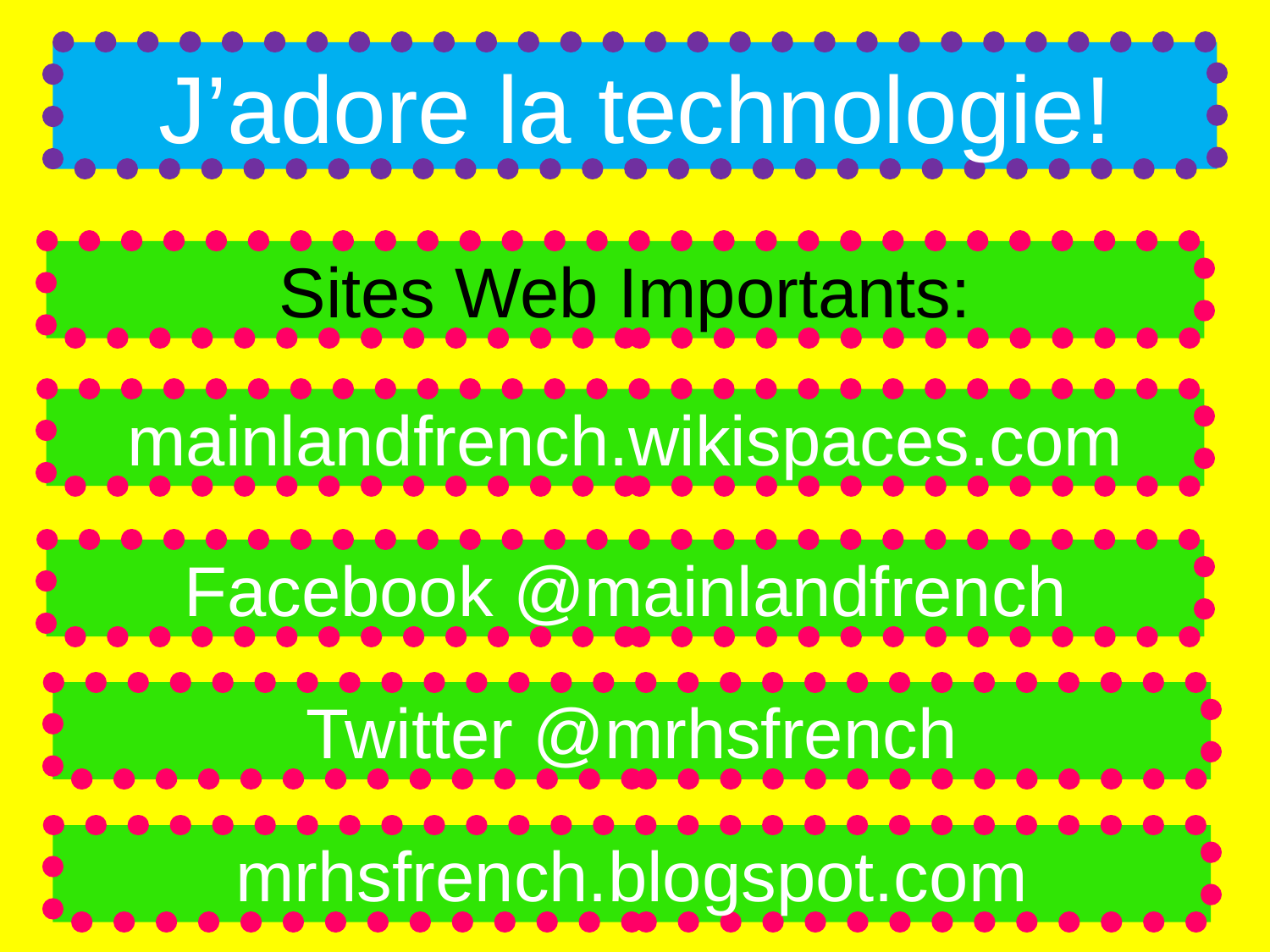

J’adore la technologie!
Sites Web Importants:
mainlandfrench.wikispaces.com
Facebook @mainlandfrench
Twitter @mrhsfrench
mrhsfrench.blogspot.com